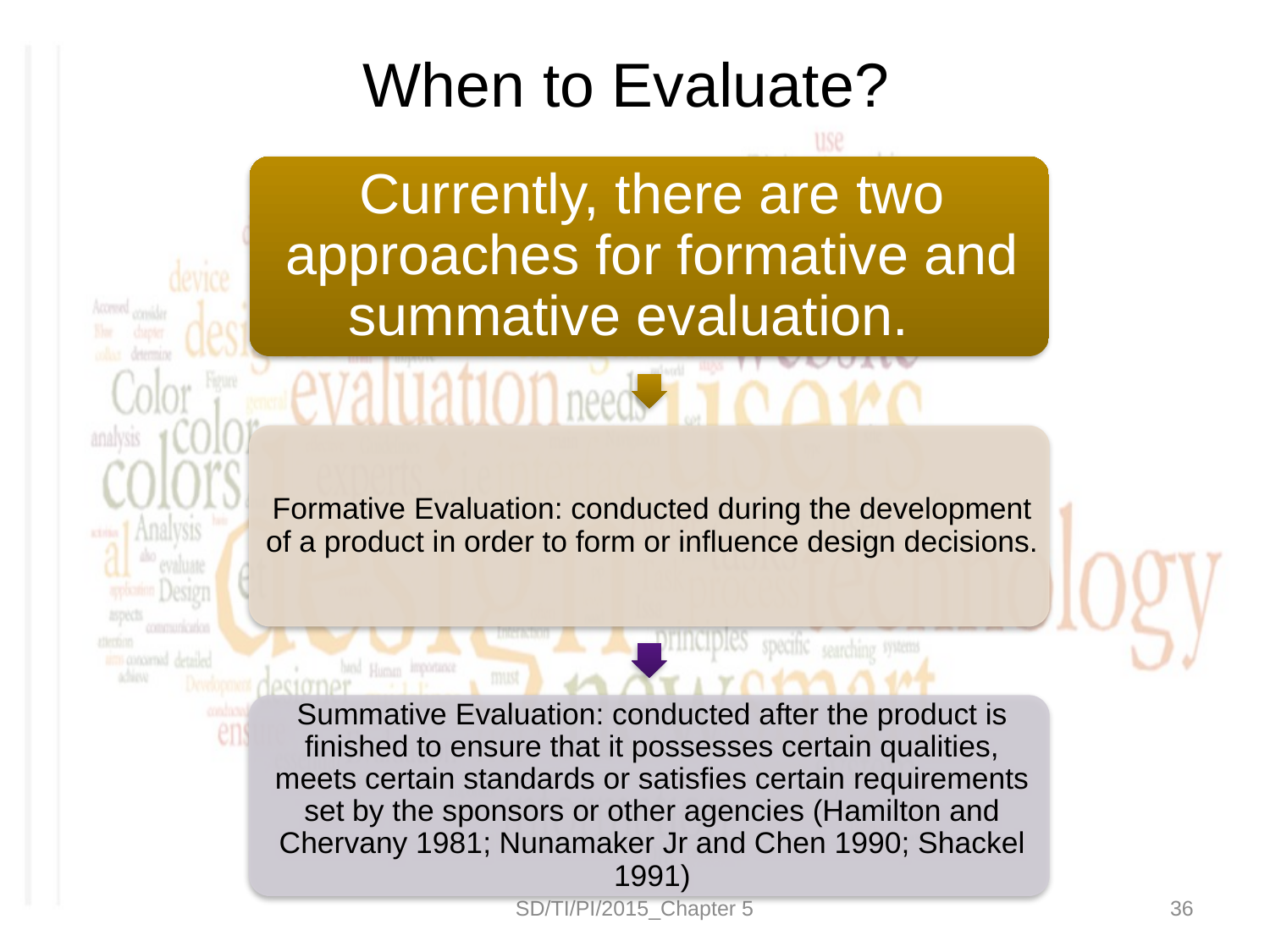

# When to Evaluate?
Currently, there are two approaches for formative and summative evaluation.
Formative Evaluation: conducted during the development of a product in order to form or influence design decisions.
Summative Evaluation: conducted after the product is finished to ensure that it possesses certain qualities, meets certain standards or satisfies certain requirements set by the sponsors or other agencies (Hamilton and Chervany 1981; Nunamaker Jr and Chen 1990; Shackel 1991)
SD/TI/PI/2015_Chapter 5
36